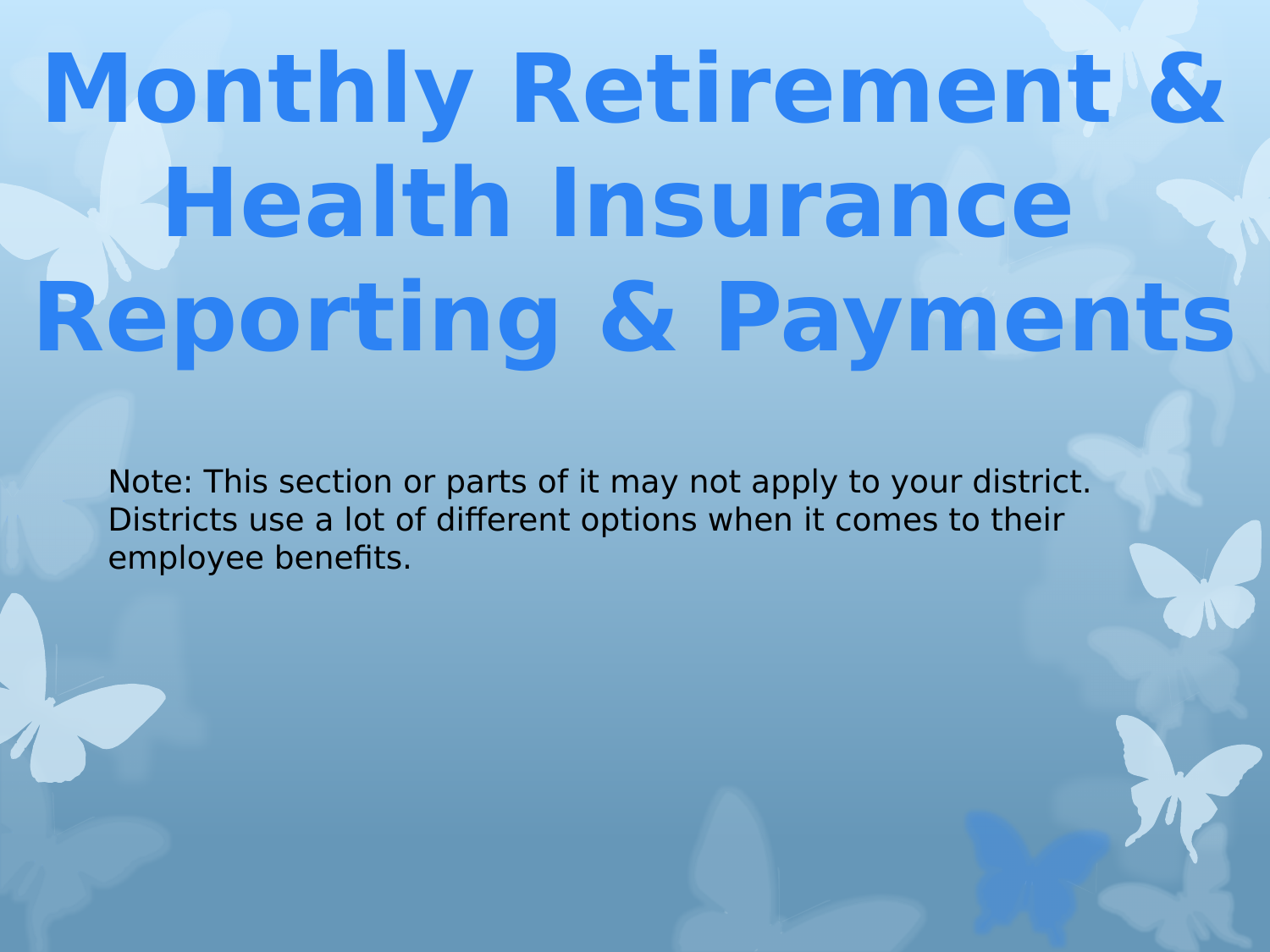

Monthly Retirement &
Health Insurance
Reporting & Payments
Note: This section or parts of it may not apply to your district.  Districts use a lot of different options when it comes to their employee benefits.